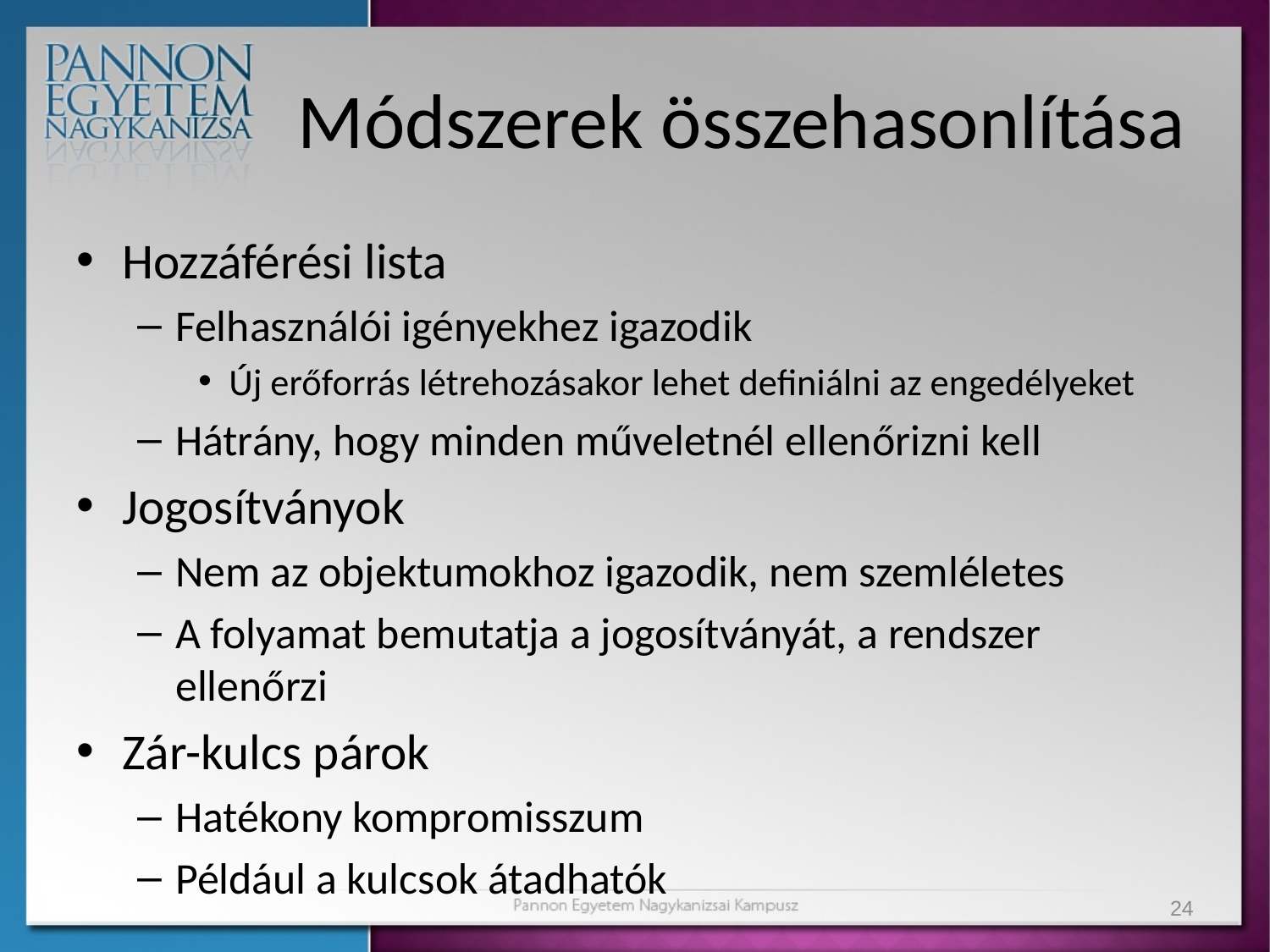

# Módszerek összehasonlítása
Hozzáférési lista
Felhasználói igényekhez igazodik
Új erőforrás létrehozásakor lehet definiálni az engedélyeket
Hátrány, hogy minden műveletnél ellenőrizni kell
Jogosítványok
Nem az objektumokhoz igazodik, nem szemléletes
A folyamat bemutatja a jogosítványát, a rendszer ellenőrzi
Zár-kulcs párok
Hatékony kompromisszum
Például a kulcsok átadhatók
24